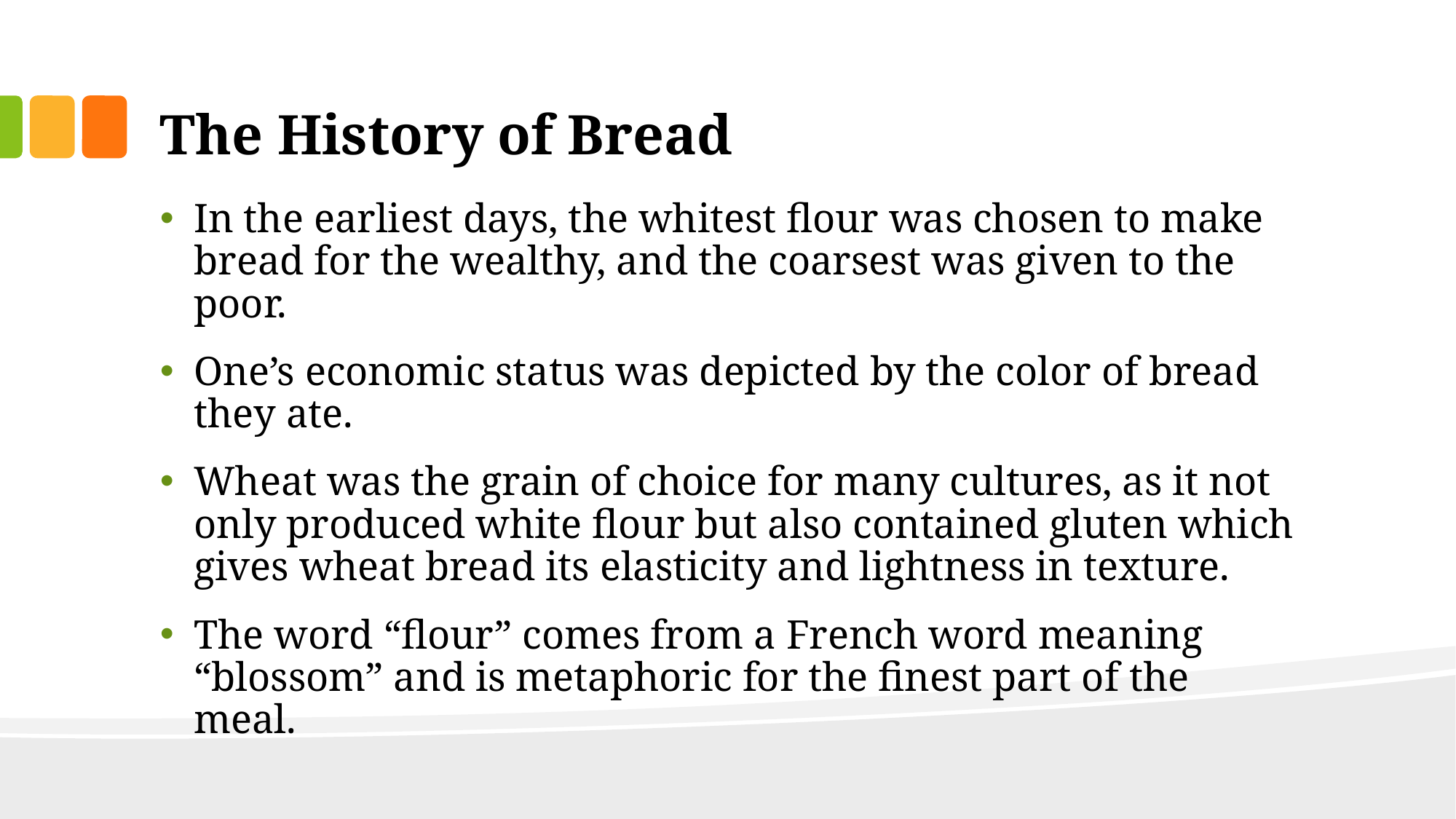

# The History of Bread
In the earliest days, the whitest flour was chosen to make bread for the wealthy, and the coarsest was given to the poor.
One’s economic status was depicted by the color of bread they ate.
Wheat was the grain of choice for many cultures, as it not only produced white flour but also contained gluten which gives wheat bread its elasticity and lightness in texture.
The word “flour” comes from a French word meaning “blossom” and is metaphoric for the finest part of the meal.